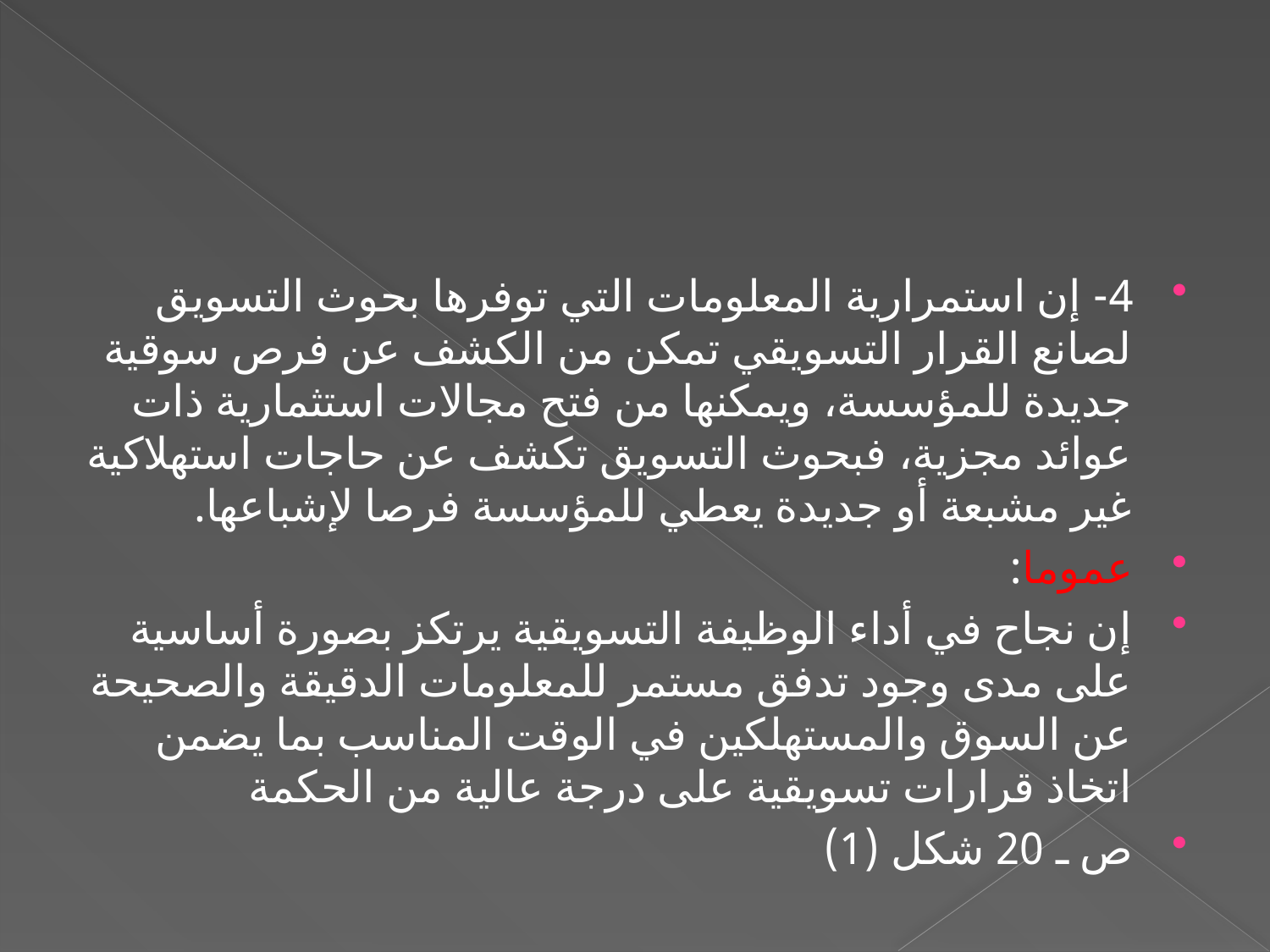

#
4- إن استمرارية المعلومات التي توفرها بحوث التسويق لصانع القرار التسويقي تمكن من الكشف عن فرص سوقية جديدة للمؤسسة، ويمكنها من فتح مجالات استثمارية ذات عوائد مجزية، فبحوث التسويق تكشف عن حاجات استهلاكية غير مشبعة أو جديدة يعطي للمؤسسة فرصا لإشباعها.
عموما:
إن نجاح في أداء الوظيفة التسويقية يرتكز بصورة أساسية على مدى وجود تدفق مستمر للمعلومات الدقيقة والصحيحة عن السوق والمستهلكين في الوقت المناسب بما يضمن اتخاذ قرارات تسويقية على درجة عالية من الحكمة
ص ـ 20 شكل (1)